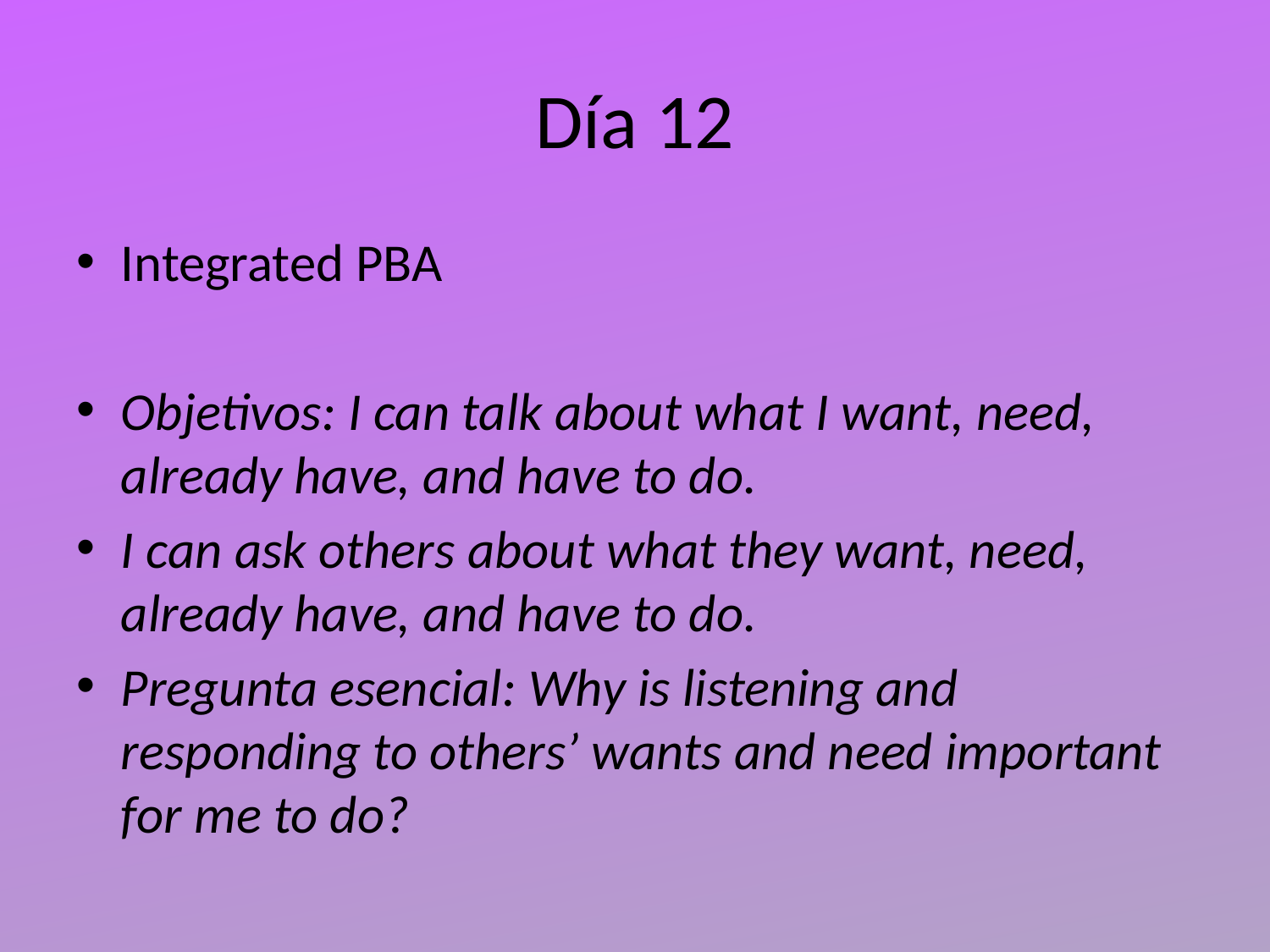

# Día 12
Integrated PBA

Objetivos: I can talk about what I want, need, already have, and have to do.
I can ask others about what they want, need, already have, and have to do.
Pregunta esencial: Why is listening and responding to others’ wants and need important for me to do?